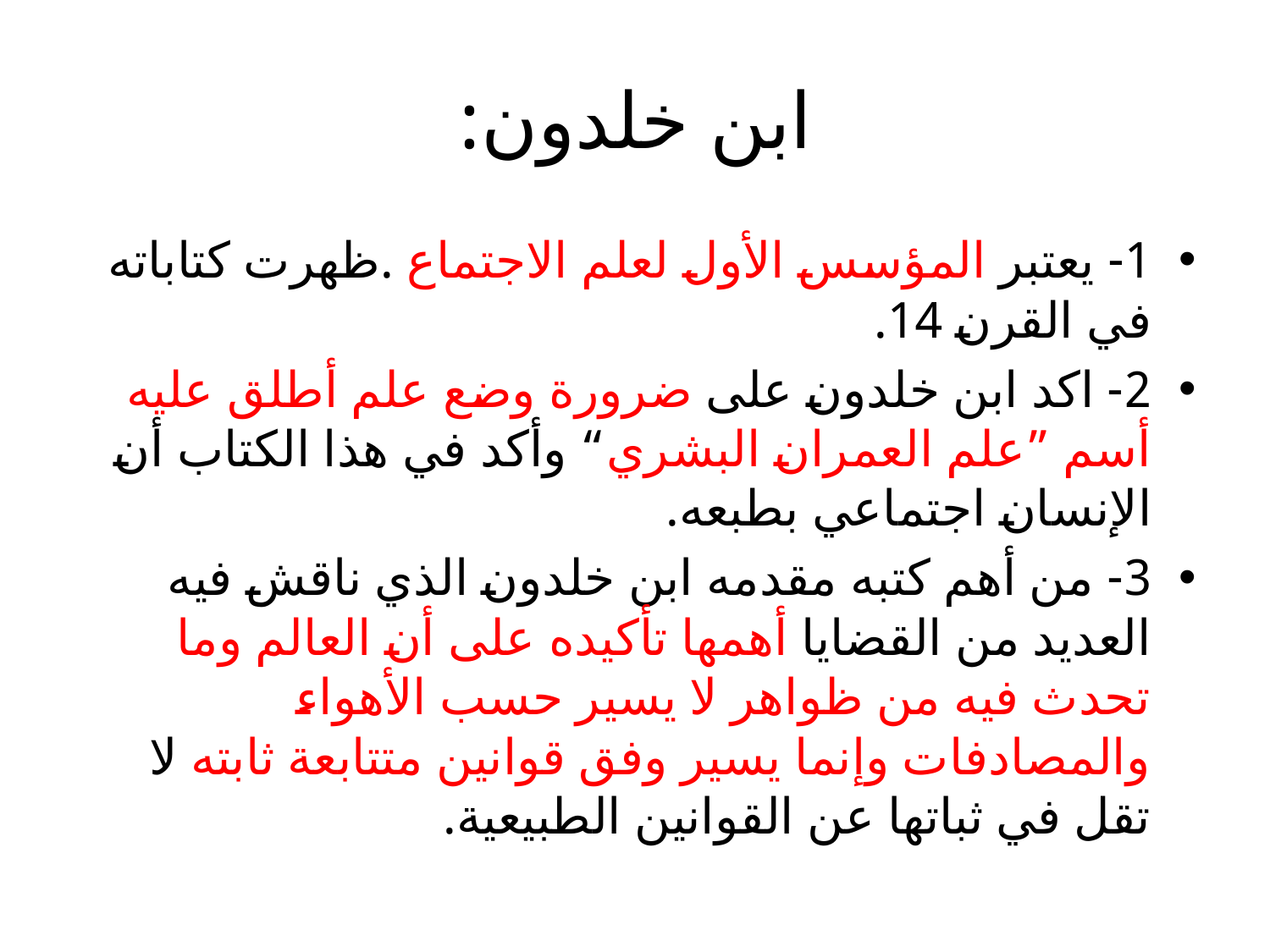

# ابن خلدون:
1- يعتبر المؤسس الأول لعلم الاجتماع .ظهرت كتاباته في القرن 14.
2- اكد ابن خلدون على ضرورة وضع علم أطلق عليه أسم ”علم العمران البشري“ وأكد في هذا الكتاب أن الإنسان اجتماعي بطبعه.
3- من أهم كتبه مقدمه ابن خلدون الذي ناقش فيه العديد من القضايا أهمها تأكيده على أن العالم وما تحدث فيه من ظواهر لا يسير حسب الأهواء والمصادفات وإنما يسير وفق قوانين متتابعة ثابته لا تقل في ثباتها عن القوانين الطبيعية.